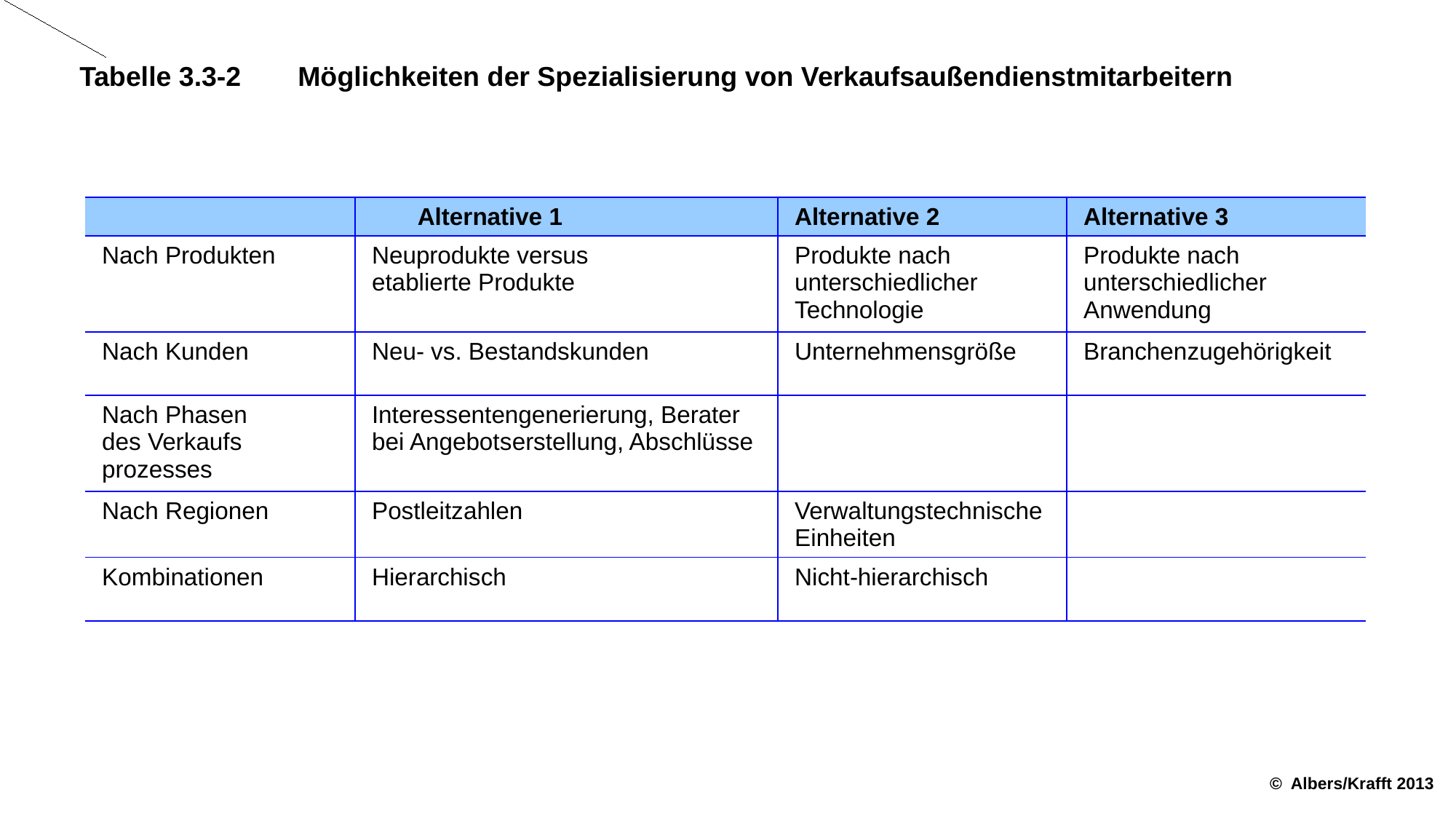

Tabelle 3.3-2	Möglichkeiten der Spezialisierung von Verkaufsaußendienstmitarbeitern
|  | Alternative 1 | Alternative 2 | Alternative 3 |
| --- | --- | --- | --- |
| Nach Produkten | Neuprodukte versus etablierte Produkte | Produkte nach unterschiedlicher Technologie | Produkte nach unterschiedlicher Anwendung |
| Nach Kunden | Neu- vs. Bestandskunden | Unternehmens­größe | Branchen­zugehörigkeit |
| Nach Phasen des Verkaufs­prozesses | Interessentengenerierung, Berater bei Angebots­erstellung, Abschlüsse |  |  |
| Nach Regionen | Postleitzahlen | Verwaltungstech­nische Einheiten |  |
| Kombinationen | Hierarchisch | Nicht-hierarchisch |  |
©  Albers/Krafft 2013